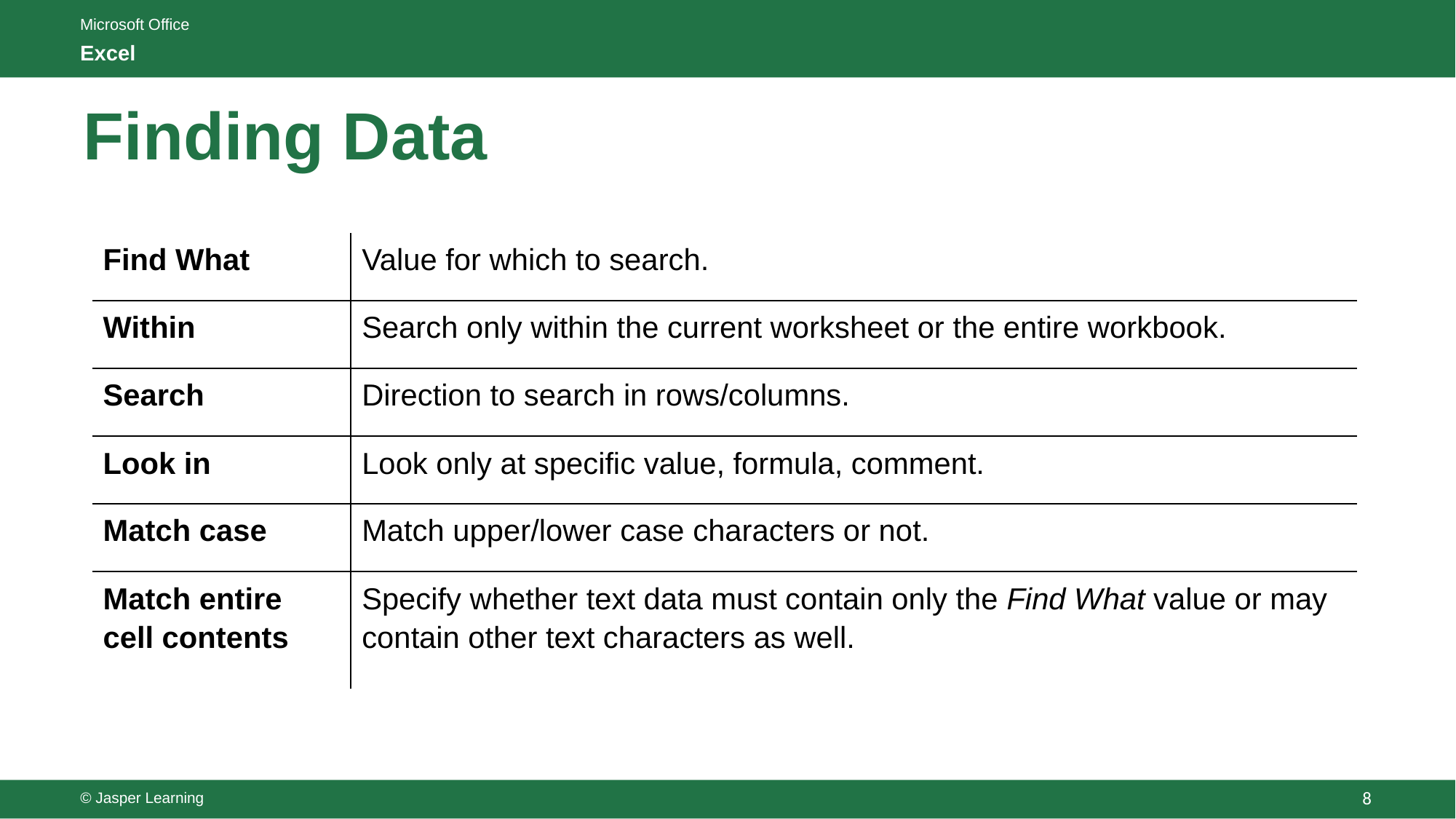

# Finding Data

| Find What | Value for which to search. |
| --- | --- |
| Within | Search only within the current worksheet or the entire workbook. |
| Search | Direction to search in rows/columns. |
| Look in | Look only at specific value, formula, comment. |
| Match case | Match upper/lower case characters or not. |
| Match entire cell contents | Specify whether text data must contain only the Find What value or may contain other text characters as well. |
© Jasper Learning
8